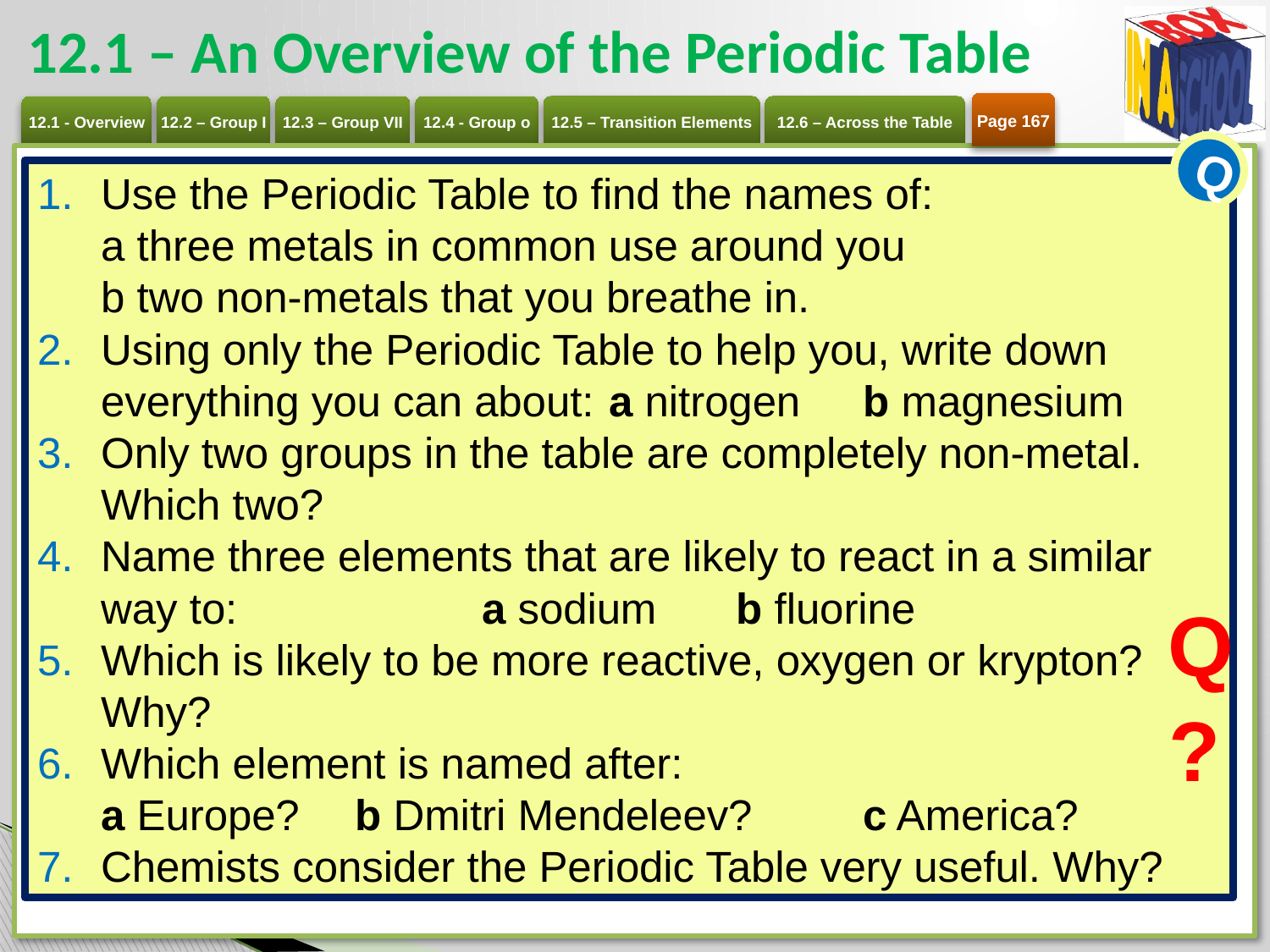

# 12.1 – An Overview of the Periodic Table
Page 167
Q
Use the Periodic Table to find the names of:
a three metals in common use around you
b two non-metals that you breathe in.
Using only the Periodic Table to help you, write down everything you can about: 	a nitrogen 	b magnesium
Only two groups in the table are completely non-metal. Which two?
Name three elements that are likely to react in a similar way to: 		a sodium 	b fluorine
Which is likely to be more reactive, oxygen or krypton? Why?
Which element is named after:
a Europe? 	b Dmitri Mendeleev? 	c America?
Chemists consider the Periodic Table very useful. Why?
Q
?